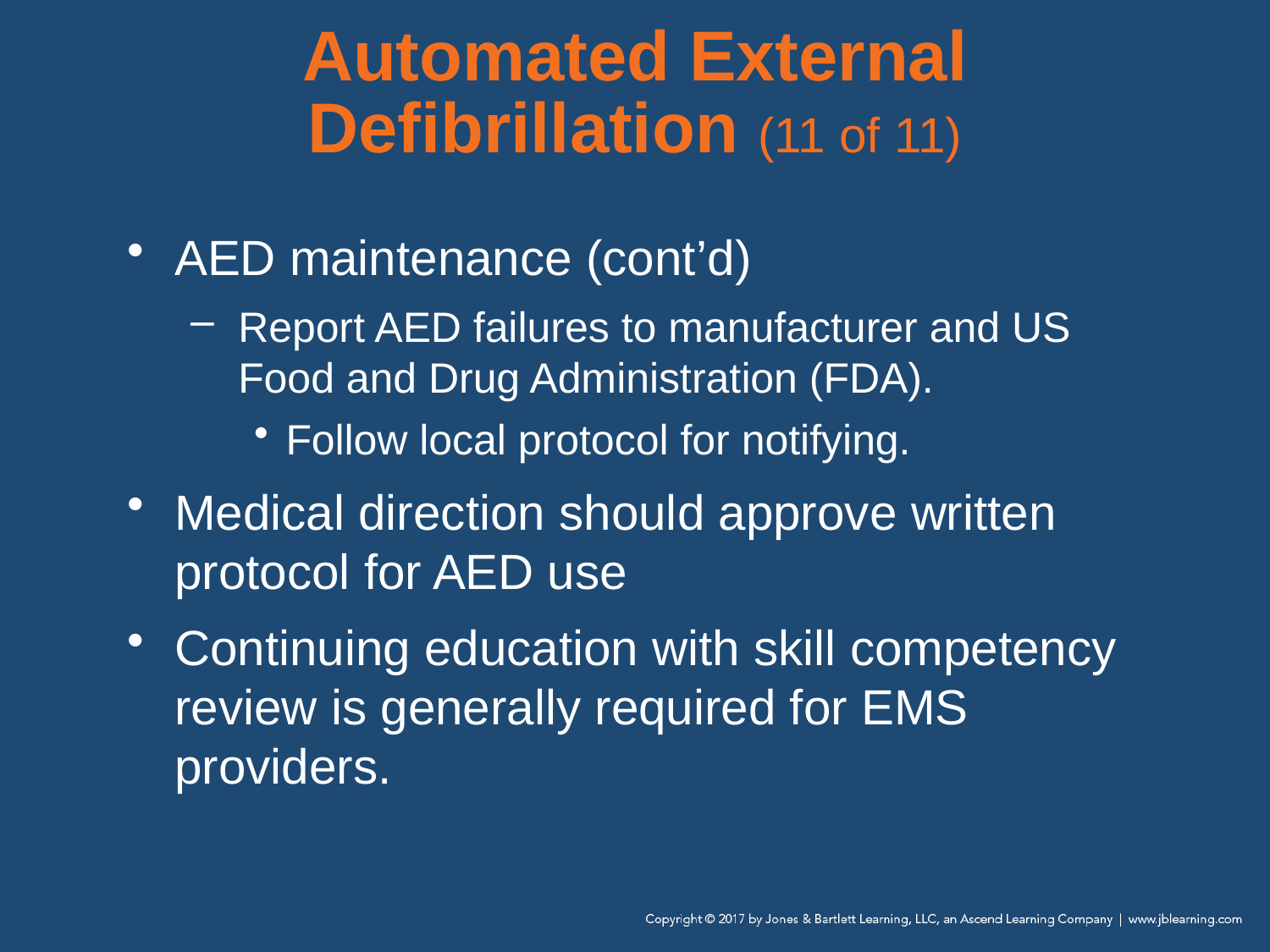

# Automated External Defibrillation (11 of 11)
AED maintenance (cont’d)
Report AED failures to manufacturer and US Food and Drug Administration (FDA).
Follow local protocol for notifying.
Medical direction should approve written protocol for AED use
Continuing education with skill competency review is generally required for EMS providers.